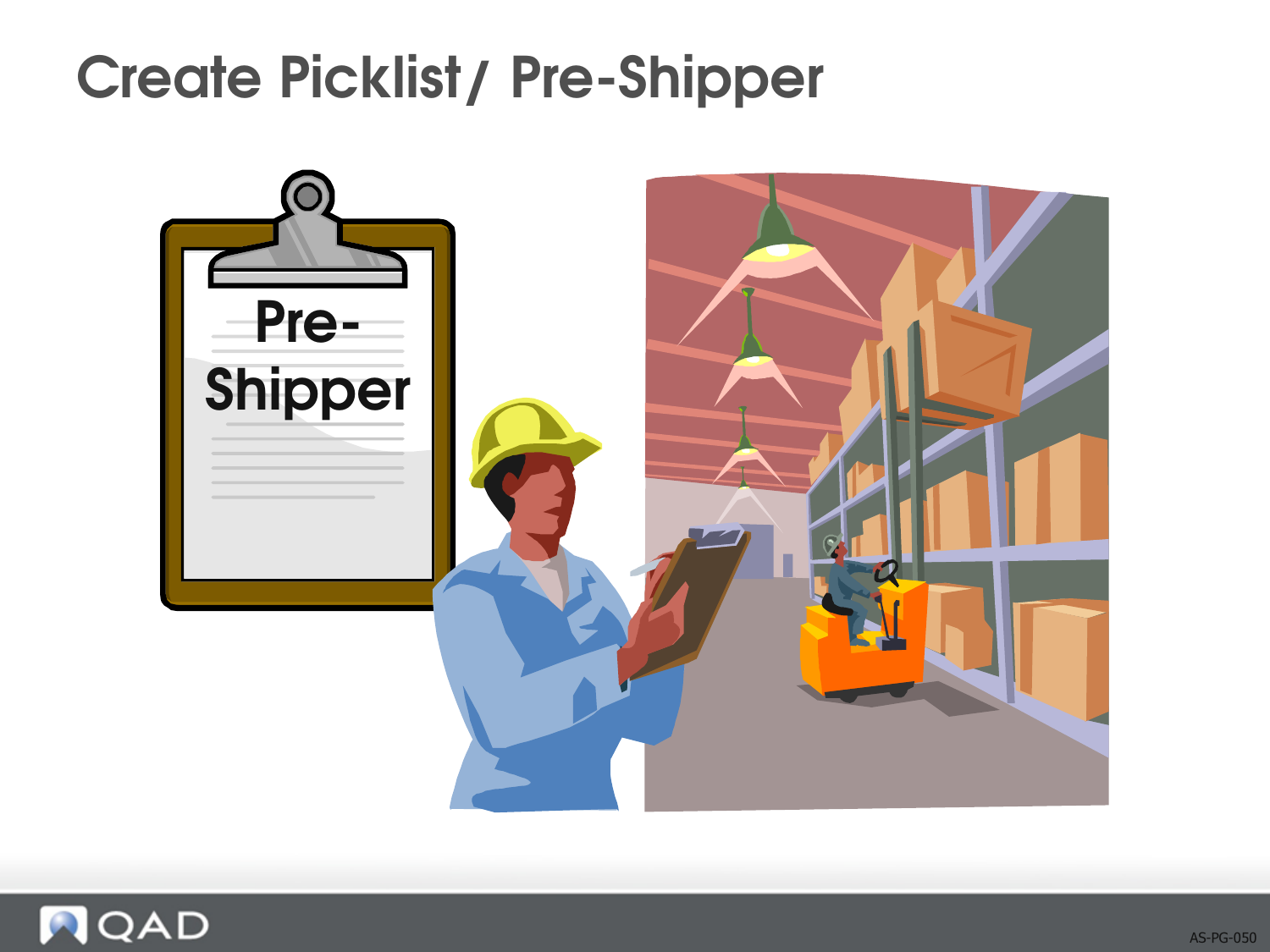

# Create Picklist/ Pre-Shipper

Pre-
Shipper

AS-PG-050